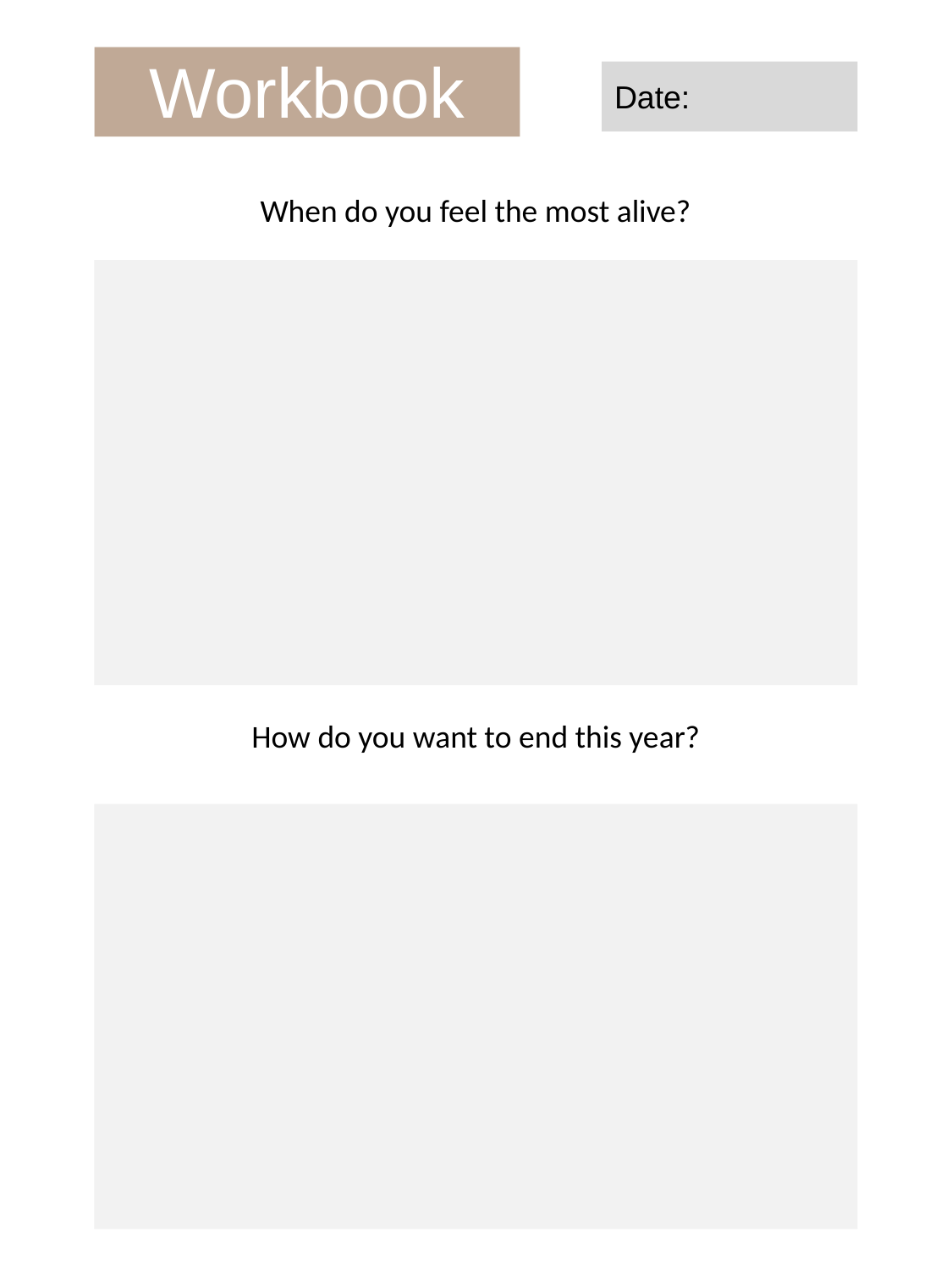

Workbook

Date:
When do you feel the most alive?

How do you want to end this year?